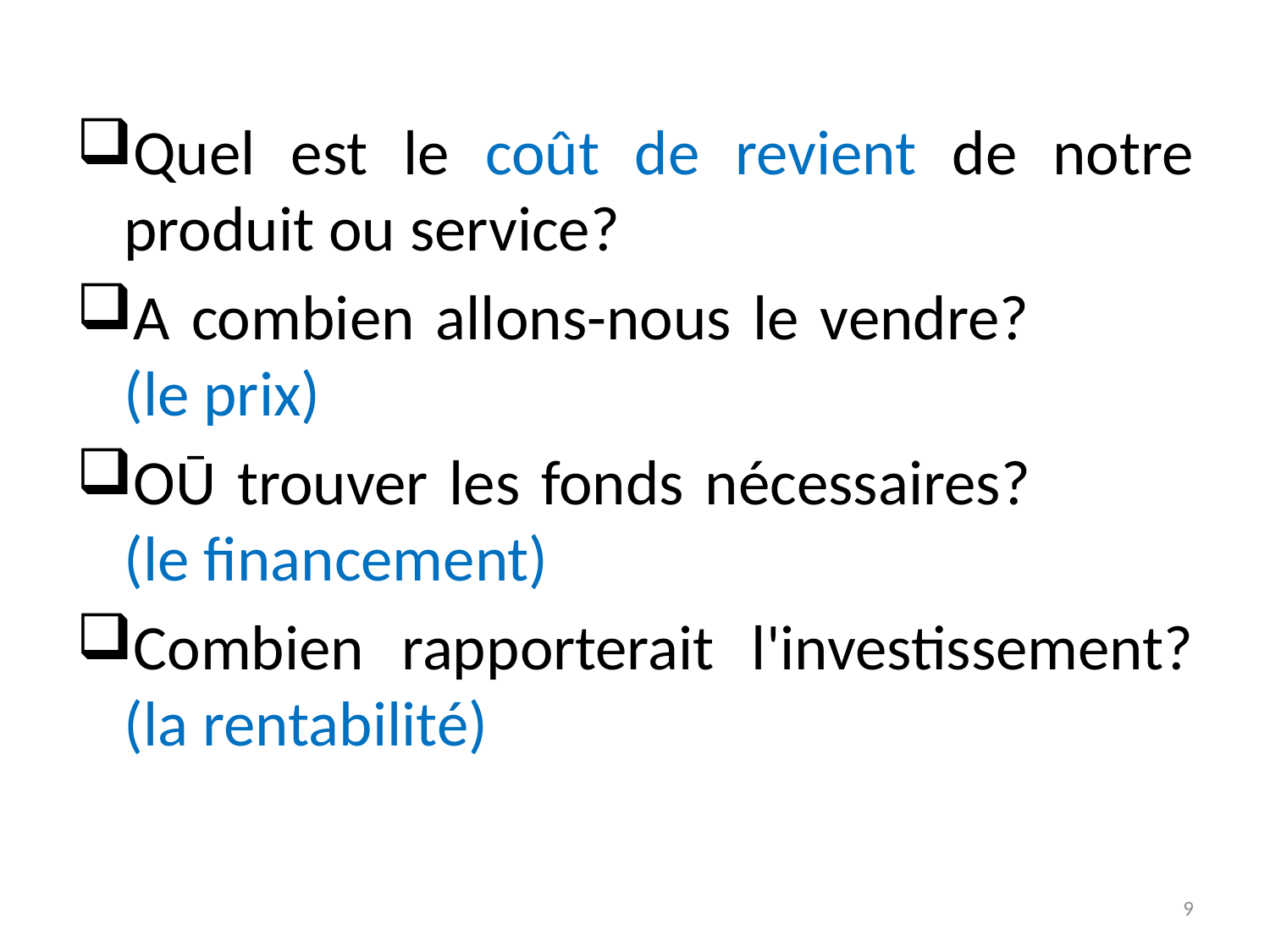

Quel est le coût de revient de notre produit ou service?
A combien allons-nous le vendre?         (le prix)
OŪ trouver les fonds nécessaires?         (le financement)
Combien rapporterait l'investissement? (la rentabilité)

9